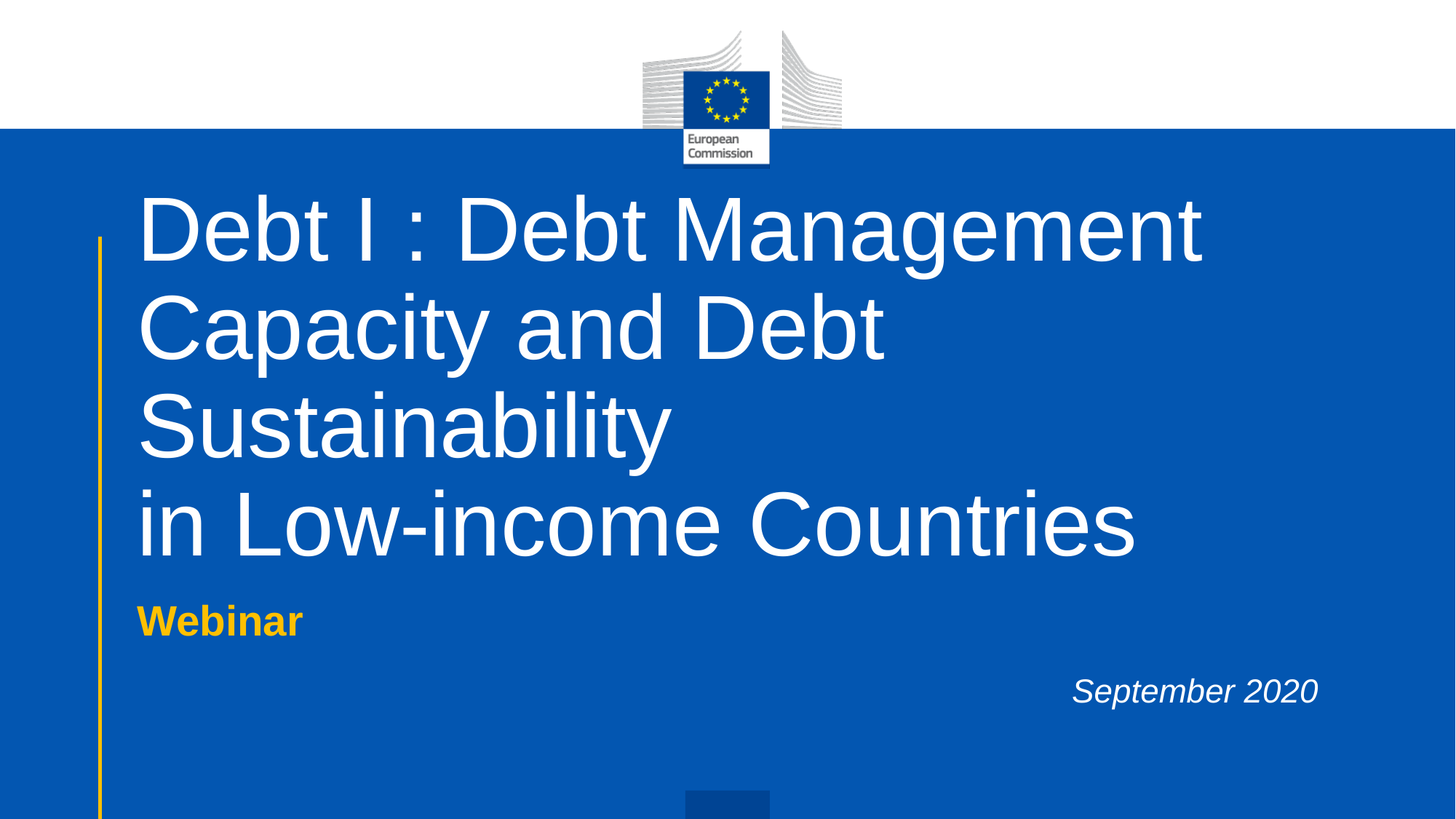

# Debt I : Debt Management Capacity and Debt Sustainability in Low-income Countries
Webinar
September 2020